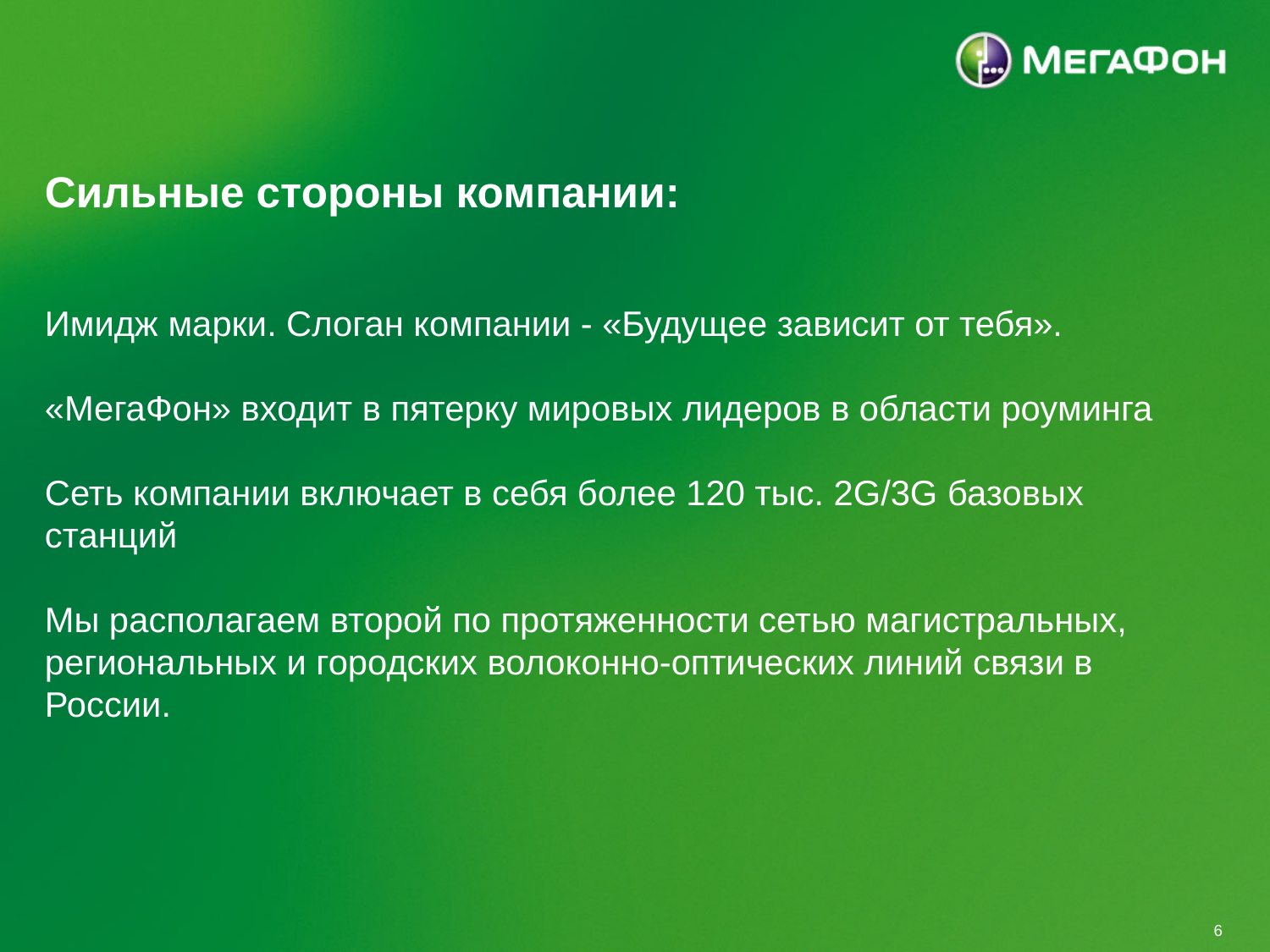

# Сильные стороны компании: Имидж марки. Слоган компании - «Будущее зависит от тебя». «МегаФон» входит в пятерку мировых лидеров в области роуминга Сеть компании включает в себя более 120 тыс. 2G/3G базовых станций Мы располагаем второй по протяженности сетью магистральных, региональных и городских волоконно-оптических линий связи в России.
6